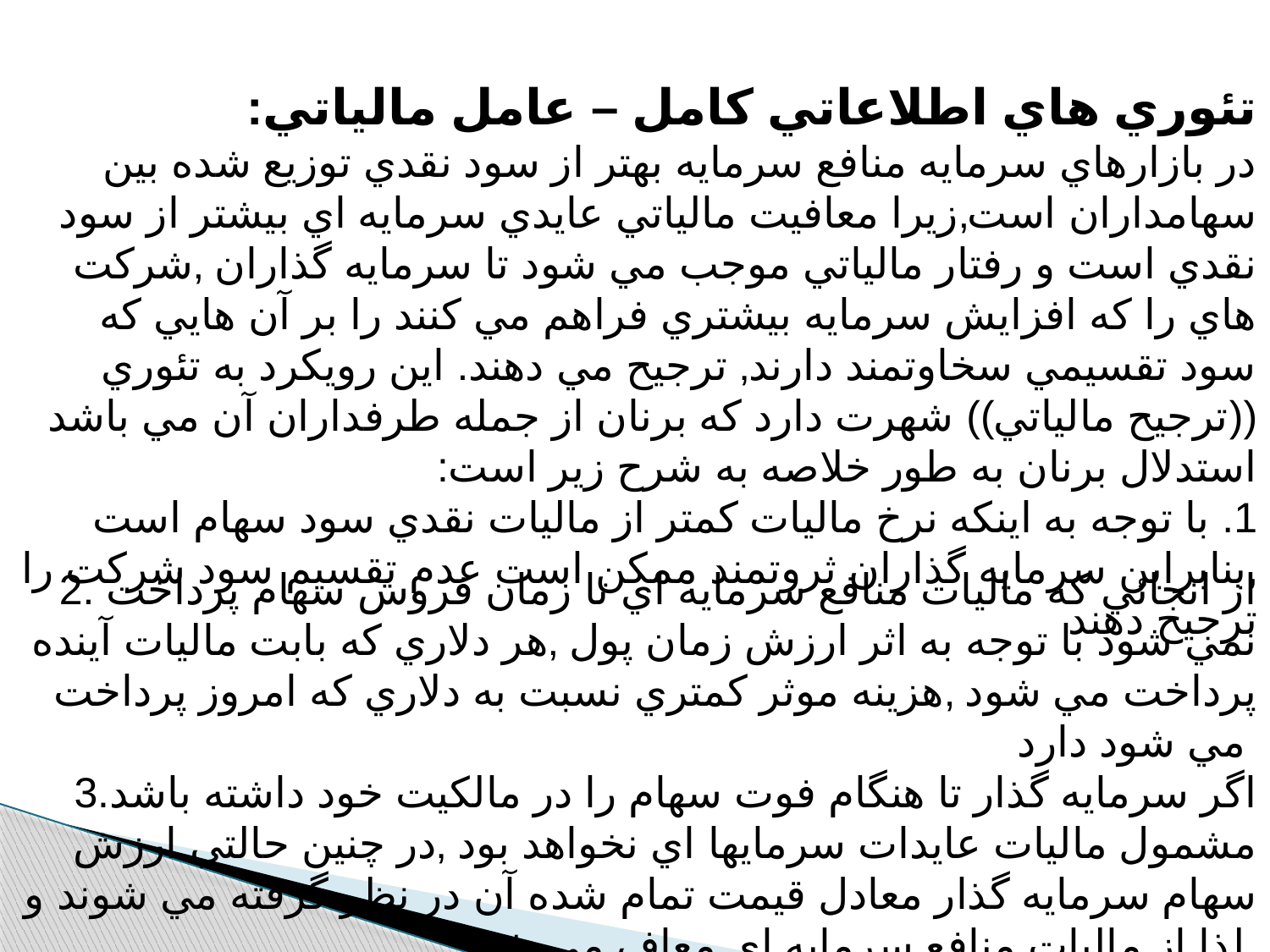

تئوري هاي اطلاعاتي كامل – عامل مالياتي:
در بازارهاي سرمايه منافع سرمايه بهتر از سود نقدي توزيع شده بين سهامداران است‚زيرا معافيت مالياتي عايدي سرمايه اي بيشتر از سود نقدي است و رفتار مالياتي موجب مي شود تا سرمايه گذاران ‚شركت هاي را كه افزايش سرمايه بيشتري فراهم مي كنند را بر آن هايي كه سود تقسيمي سخاوتمند دارند‚ ترجيح مي دهند. اين رويكرد به تئوري ((ترجيح مالياتي)) شهرت دارد كه برنان از جمله طرفداران آن مي باشد استدلال برنان به طور خلاصه به شرح زير است:
1. با توجه به اينكه نرخ ماليات كمتر از ماليات نقدي سود سهام است ‚بنابراين سرمايه گذاران ثروتمند ممكن است عدم تقسيم سود شركت را ترجيح دهند

2. از انجائي كه ماليات منافع سرمايه اي تا زمان فروش سهام پرداخت نمي شود با توجه به اثر ارزش زمان پول ‚هر دلاري كه بابت ماليات آينده پرداخت مي شود ‚هزينه موثر كمتري نسبت به دلاري كه امروز پرداخت مي شود دارد
3.اگر سرمايه گذار تا هنگام فوت سهام را در مالكيت خود داشته باشد مشمول ماليات عايدات سرمايها اي نخواهد بود ‚در چنين حالتي ارزش سهام سرمايه گذار معادل قيمت تمام شده آن در نظر گرفته مي شوند و لذا از ماليات منافع سرمايه اي معاف مي شود.